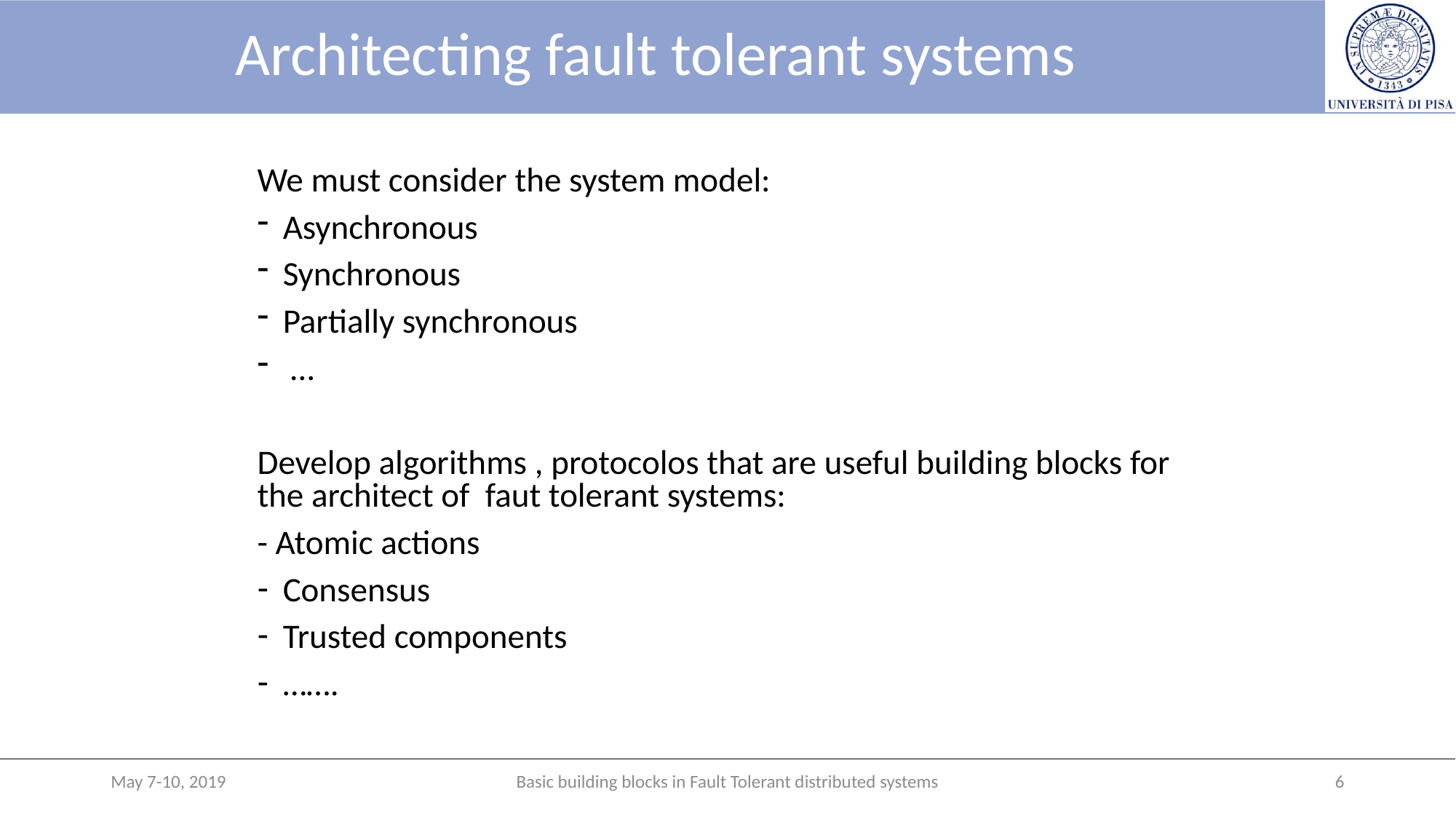

# Architecting fault tolerant systems
We must consider the system model:
Asynchronous
Synchronous
Partially synchronous
 …

Develop algorithms , protocolos that are useful building blocks for the architect of  faut tolerant systems:
- Atomic actions
Consensus
Trusted components
…….

May 7-10, 2019
Basic building blocks in Fault Tolerant distributed systems
6